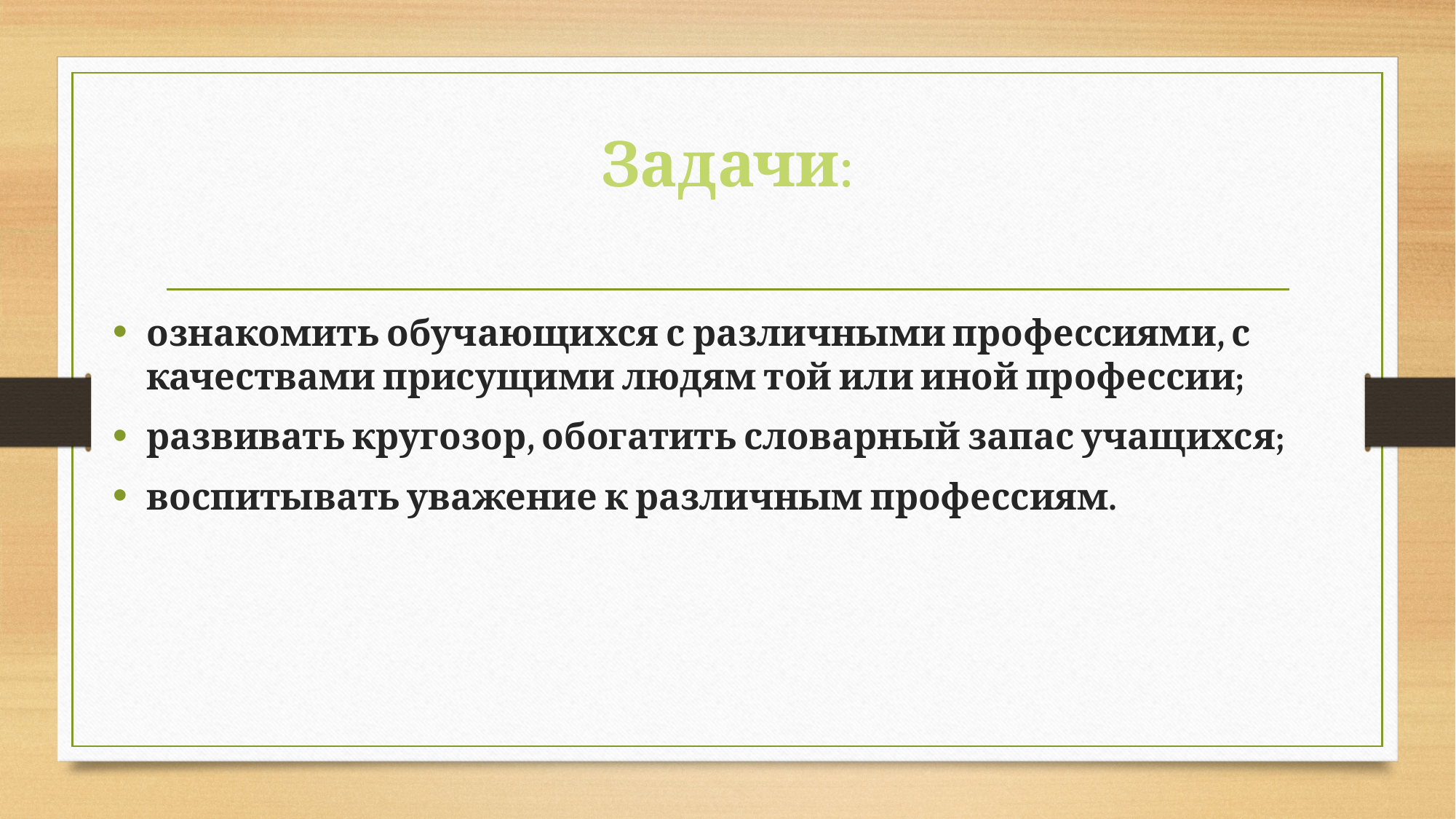

# Задачи:
ознакомить обучающихся с различными профессиями, с качествами присущими людям той или иной профессии;
развивать кругозор, обогатить словарный запас учащихся;
воспитывать уважение к различным профессиям.